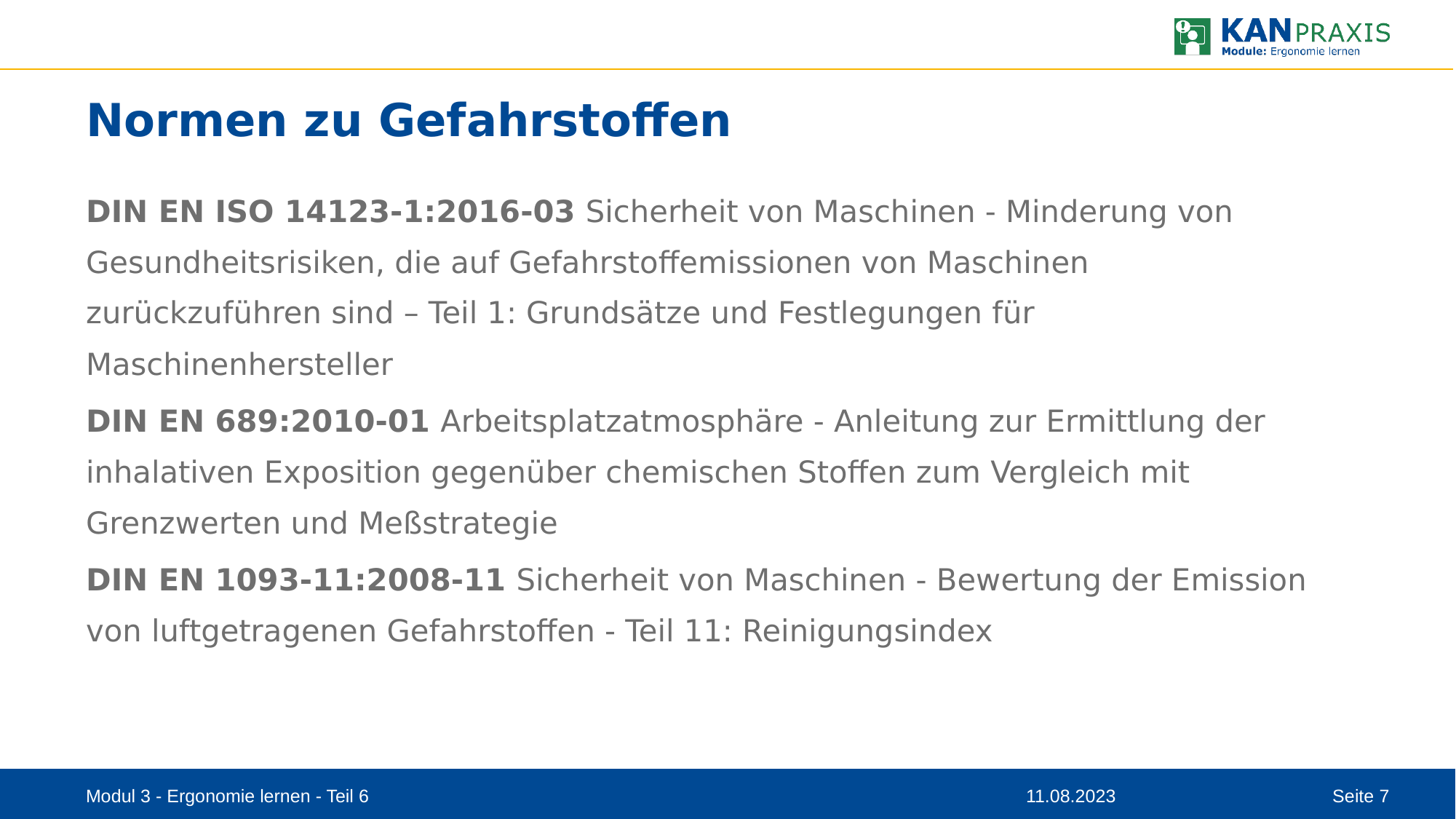

# Normen zu Gefahrstoffen
DIN EN ISO 14123-1:2016-03 Sicherheit von Maschinen - Minderung von Gesundheitsrisiken, die auf Gefahrstoffemissionen von Maschinen zurückzuführen sind – Teil 1: Grundsätze und Festlegungen für Maschinenhersteller
DIN EN 689:2010-01 Arbeitsplatzatmosphäre - Anleitung zur Ermittlung der inhalativen Exposition gegenüber chemischen Stoffen zum Vergleich mit Grenzwerten und Meßstrategie
DIN EN 1093-11:2008-11 Sicherheit von Maschinen - Bewertung der Emission von luftgetragenen Gefahrstoffen - Teil 11: Reinigungsindex

Modul 3 - Ergonomie lernen - Teil 6
11.08.2023
Seite 7